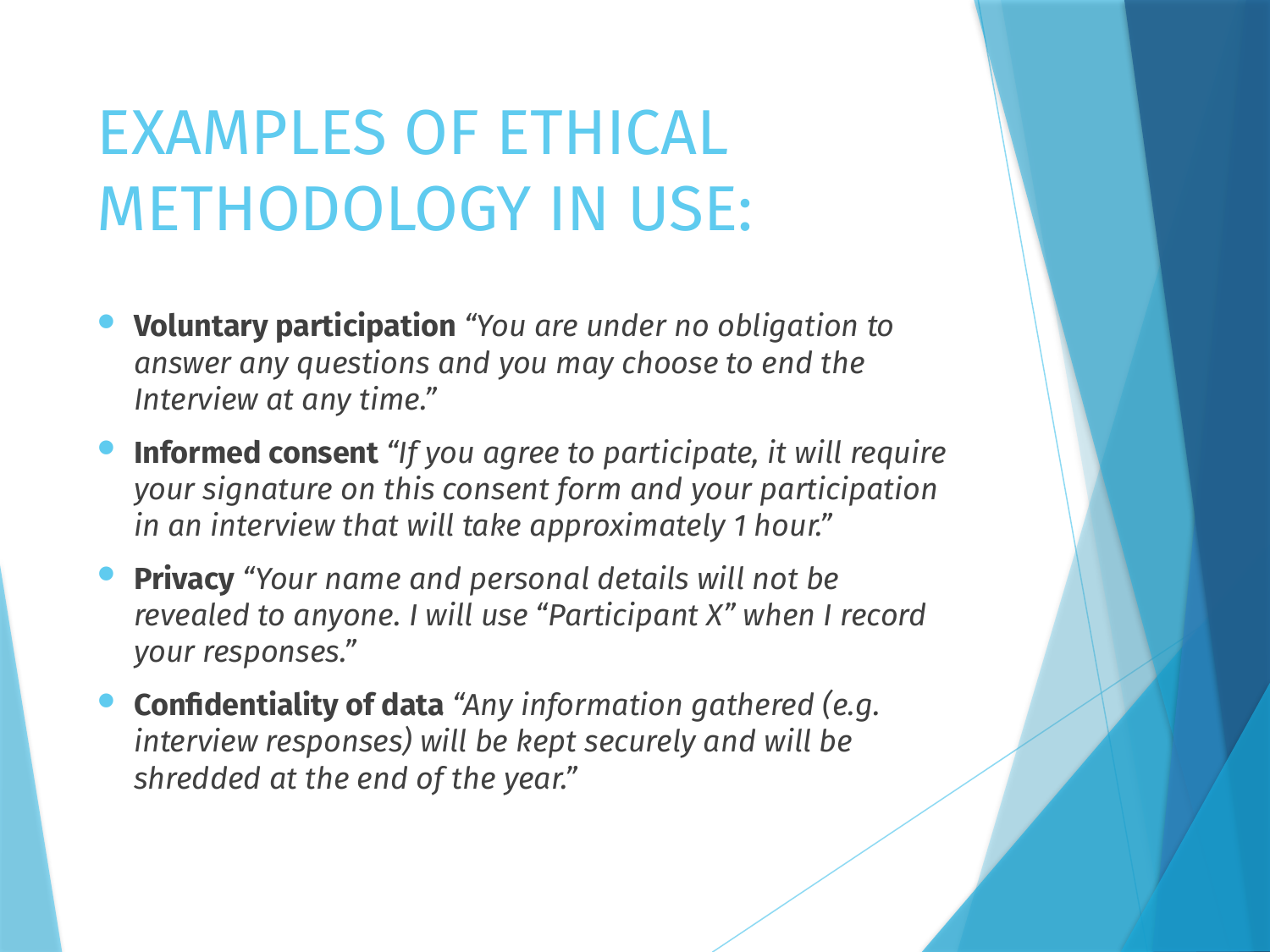

# EXAMPLES OF ETHICAL METHODOLOGY IN USE:
Voluntary participation “You are under no obligation to answer any questions and you may choose to end the Interview at any time.”
Informed consent “If you agree to participate, it will require your signature on this consent form and your participation in an interview that will take approximately 1 hour.”
Privacy “Your name and personal details will not be revealed to anyone. I will use “Participant X” when I record your responses.”
Confidentiality of data “Any information gathered (e.g. interview responses) will be kept securely and will be shredded at the end of the year.”